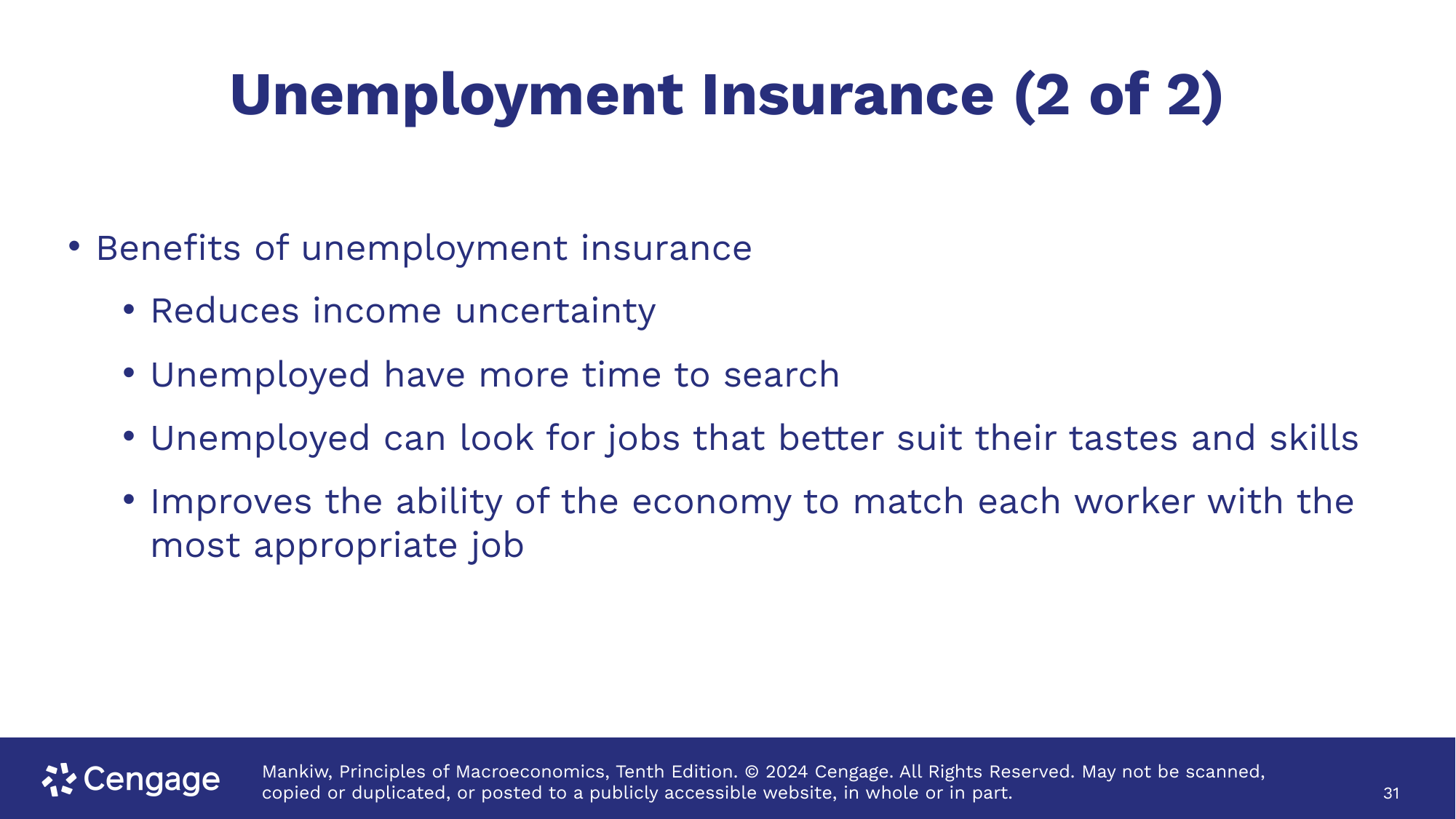

# Unemployment Insurance (2 of 2)
Benefits of unemployment insurance
Reduces income uncertainty
Unemployed have more time to search
Unemployed can look for jobs that better suit their tastes and skills
Improves the ability of the economy to match each worker with the most appropriate job